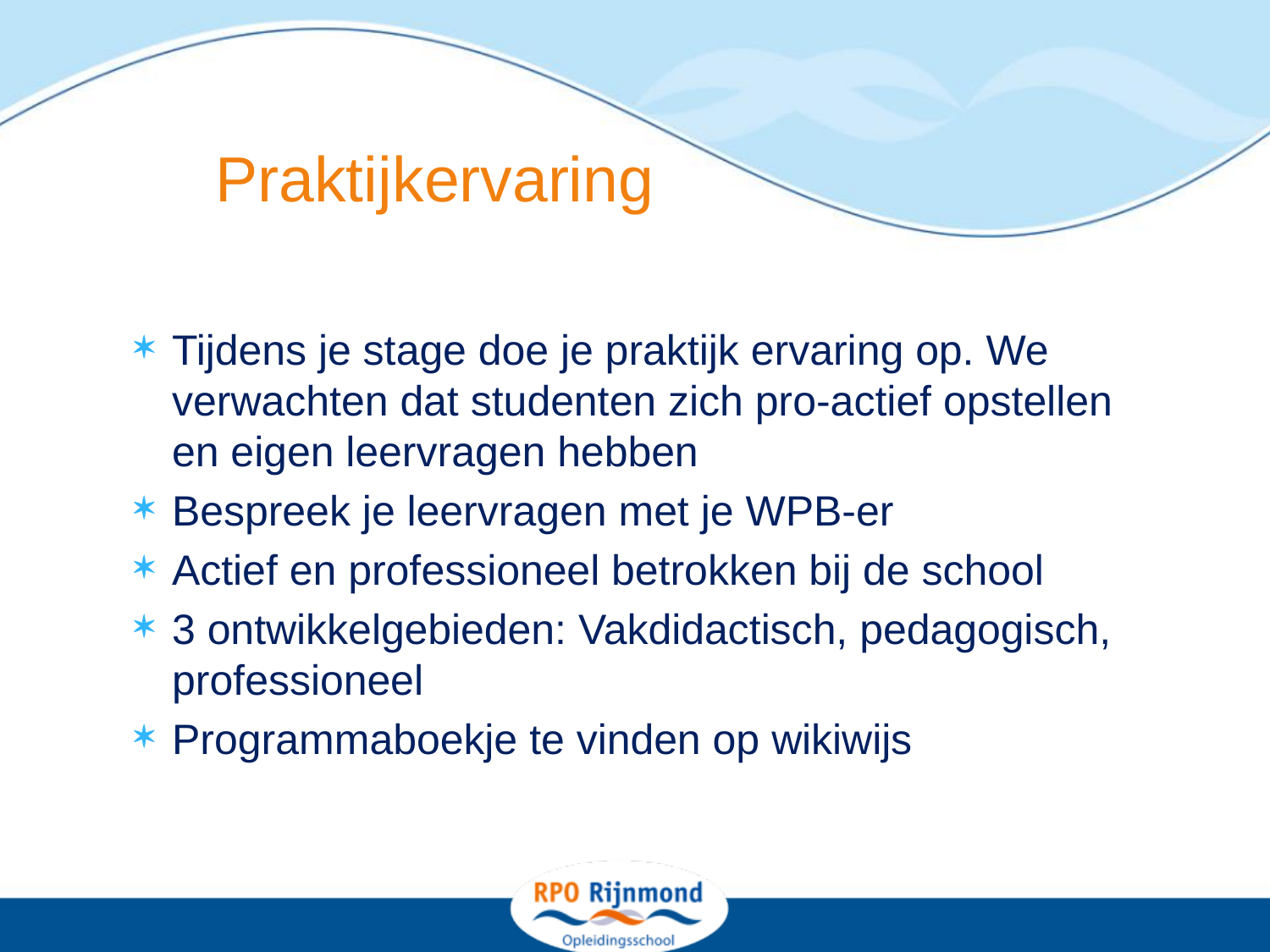

# Praktijkervaring
Tijdens je stage doe je praktijk ervaring op. We verwachten dat studenten zich pro-actief opstellen en eigen leervragen hebben
Bespreek je leervragen met je WPB-er
Actief en professioneel betrokken bij de school
3 ontwikkelgebieden: Vakdidactisch, pedagogisch, professioneel
Programmaboekje te vinden op wikiwijs